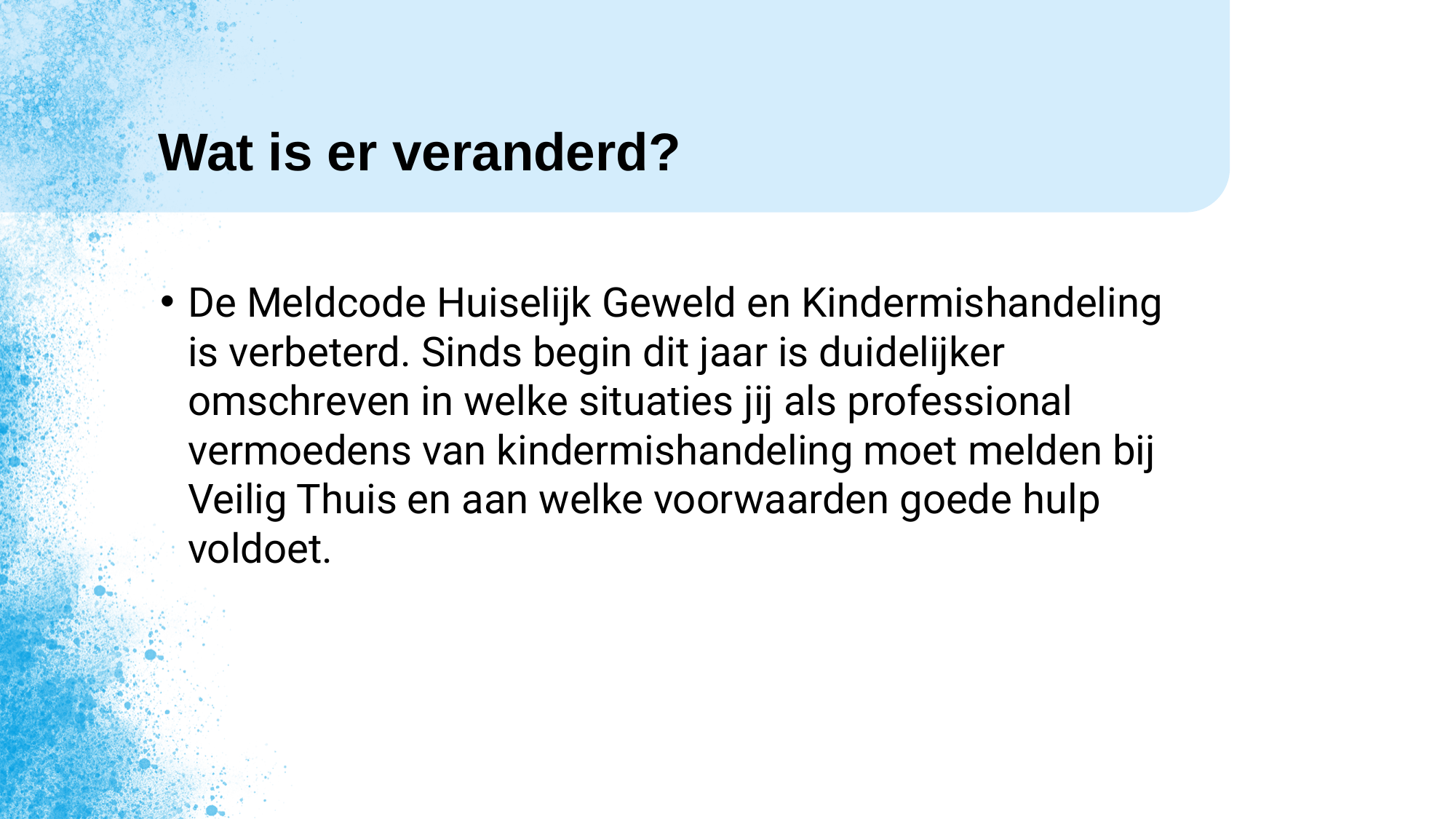

# Wat is er veranderd?
De Meldcode Huiselijk Geweld en Kindermishandeling is verbeterd. Sinds begin dit jaar is duidelijker omschreven in welke situaties jij als professional vermoedens van kindermishandeling moet melden bij Veilig Thuis en aan welke voorwaarden goede hulp voldoet.